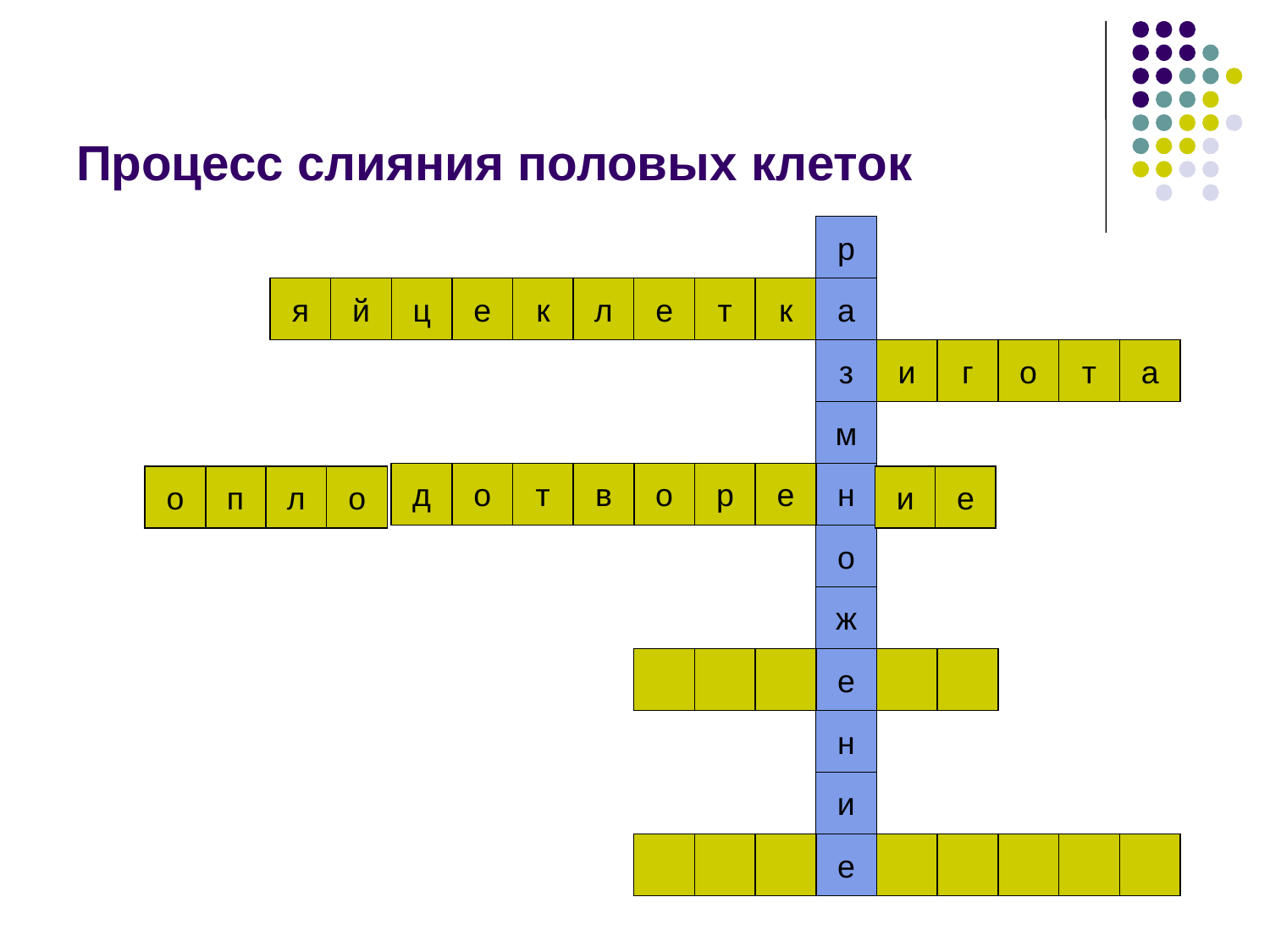

# Процесс слияния половых клеток
р
а
я
й
ц
е
к
л
е
т
к
з
м
и
г
о
т
а
д
о
т
в
о
р
е
н
о
о
п
л
о
и
е
ж
е

н
и

е